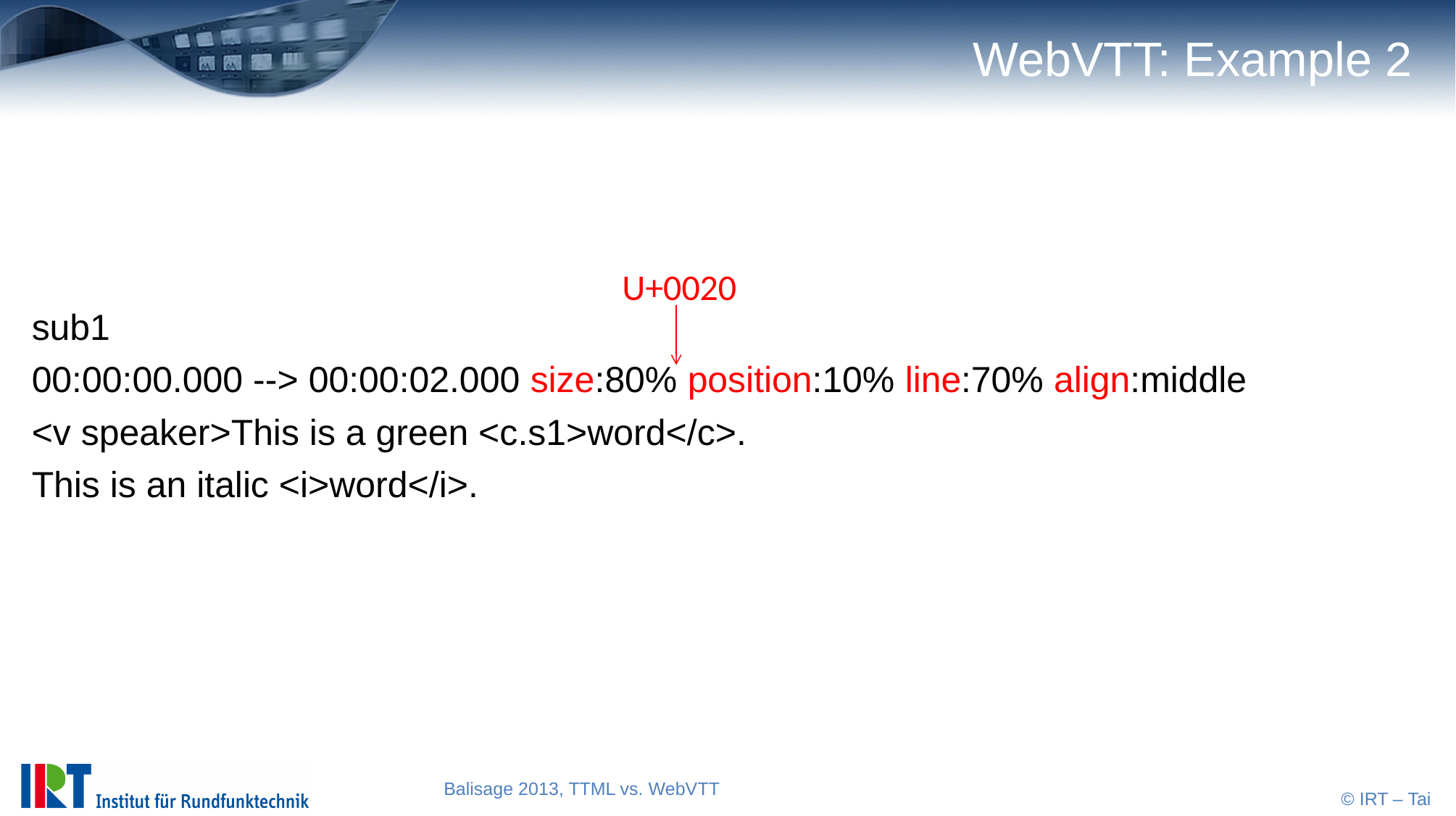

# WebVTT: Example 2
U+0020
sub1
00:00:00.000 --> 00:00:02.000 size:80% position:10% line:70% align:middle
<v speaker>This is a green <c.s1>word</c>.
This is an italic <i>word</i>.